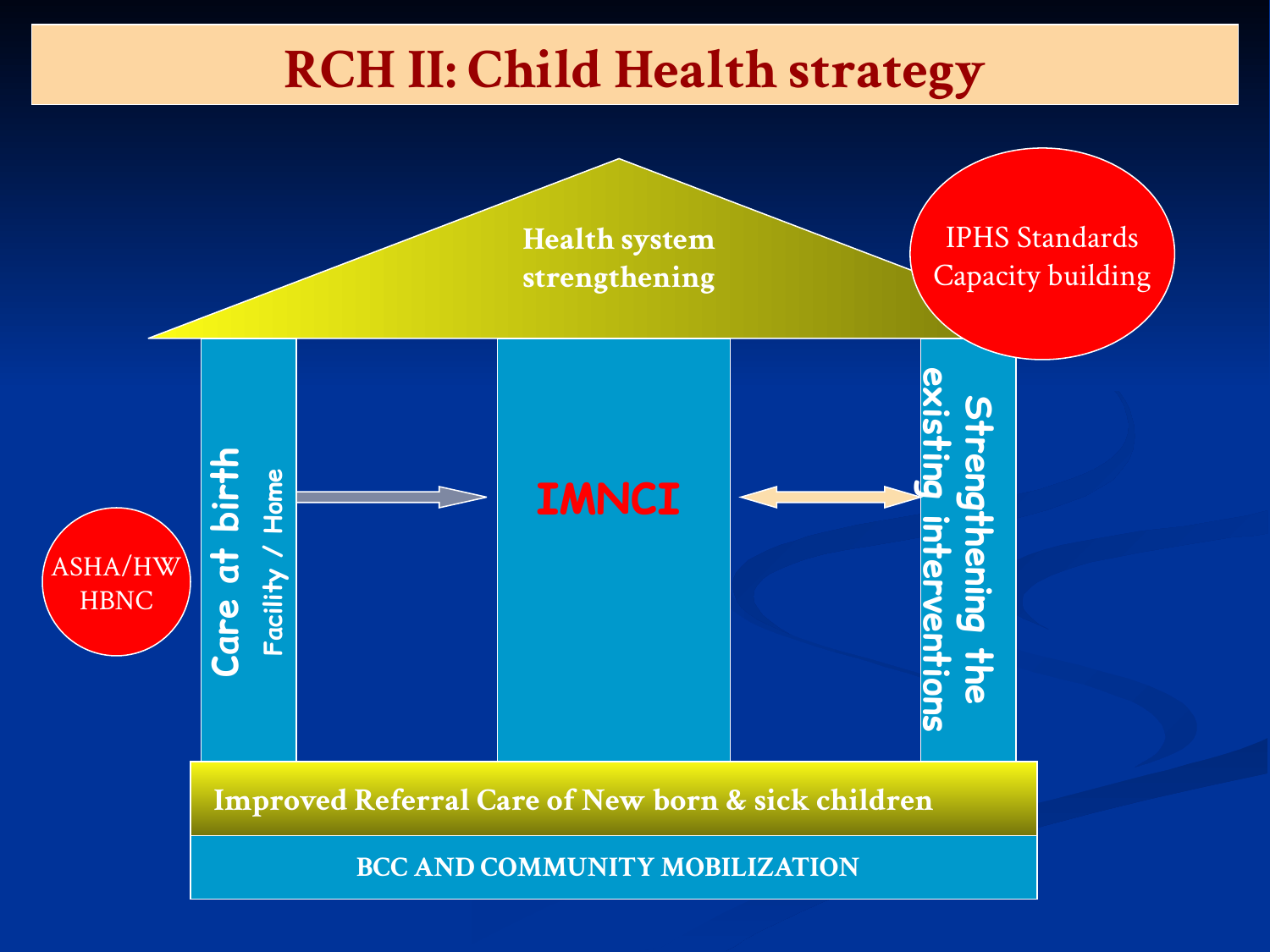

RCH II: Child Health strategy

IPHS Standards
Capacity building

Health system strengthening

IMNCI

Strengthening the existing interventions
ASHA/HW
HBNC
Care at birth
Facility / Home

Improved Referral Care of New born & sick children

BCC AND COMMUNITY MOBILIZATION